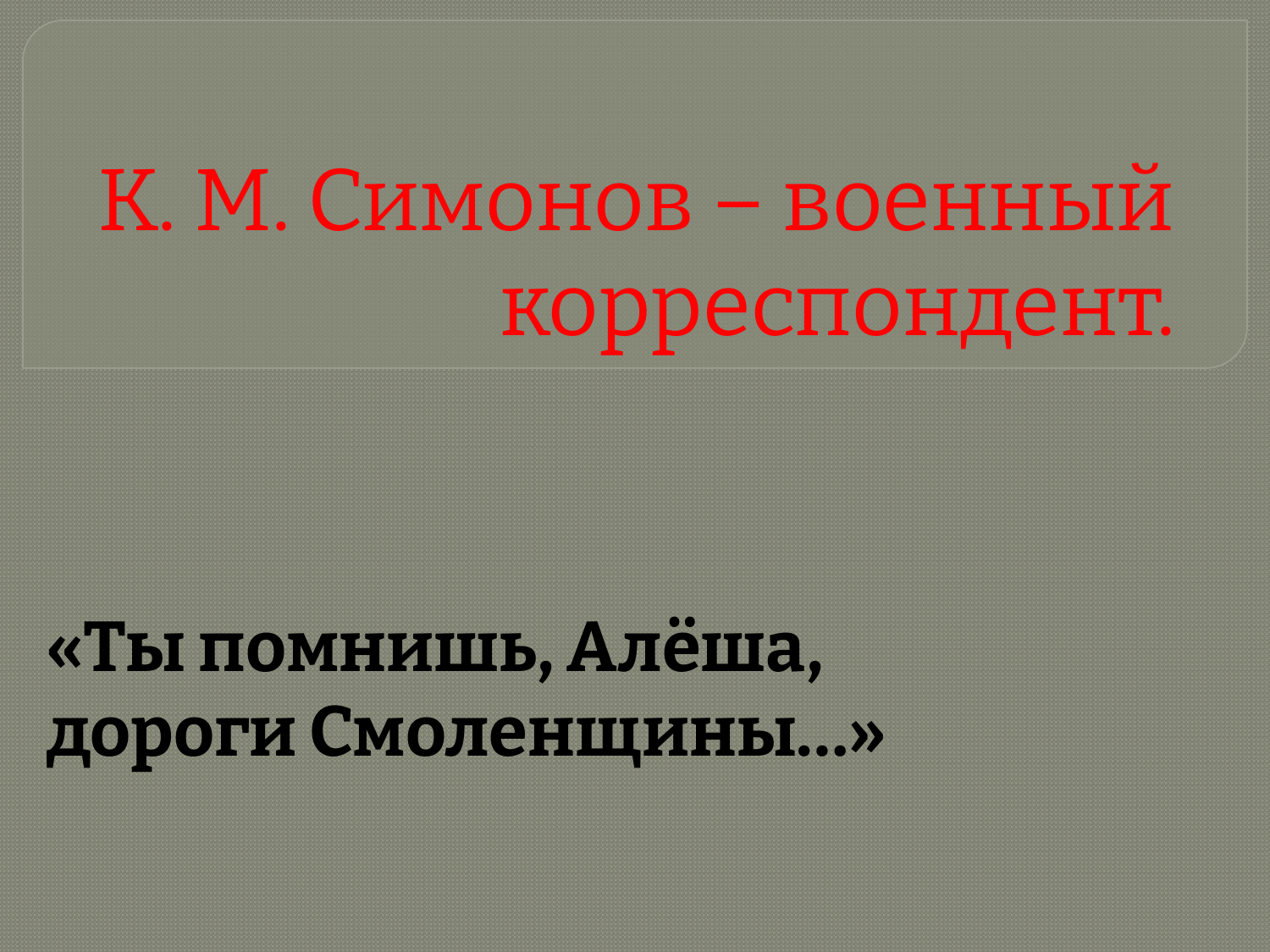

# К. М. Симонов – военный корреспондент.
«Ты помнишь, Алёша, дороги Смоленщины…»